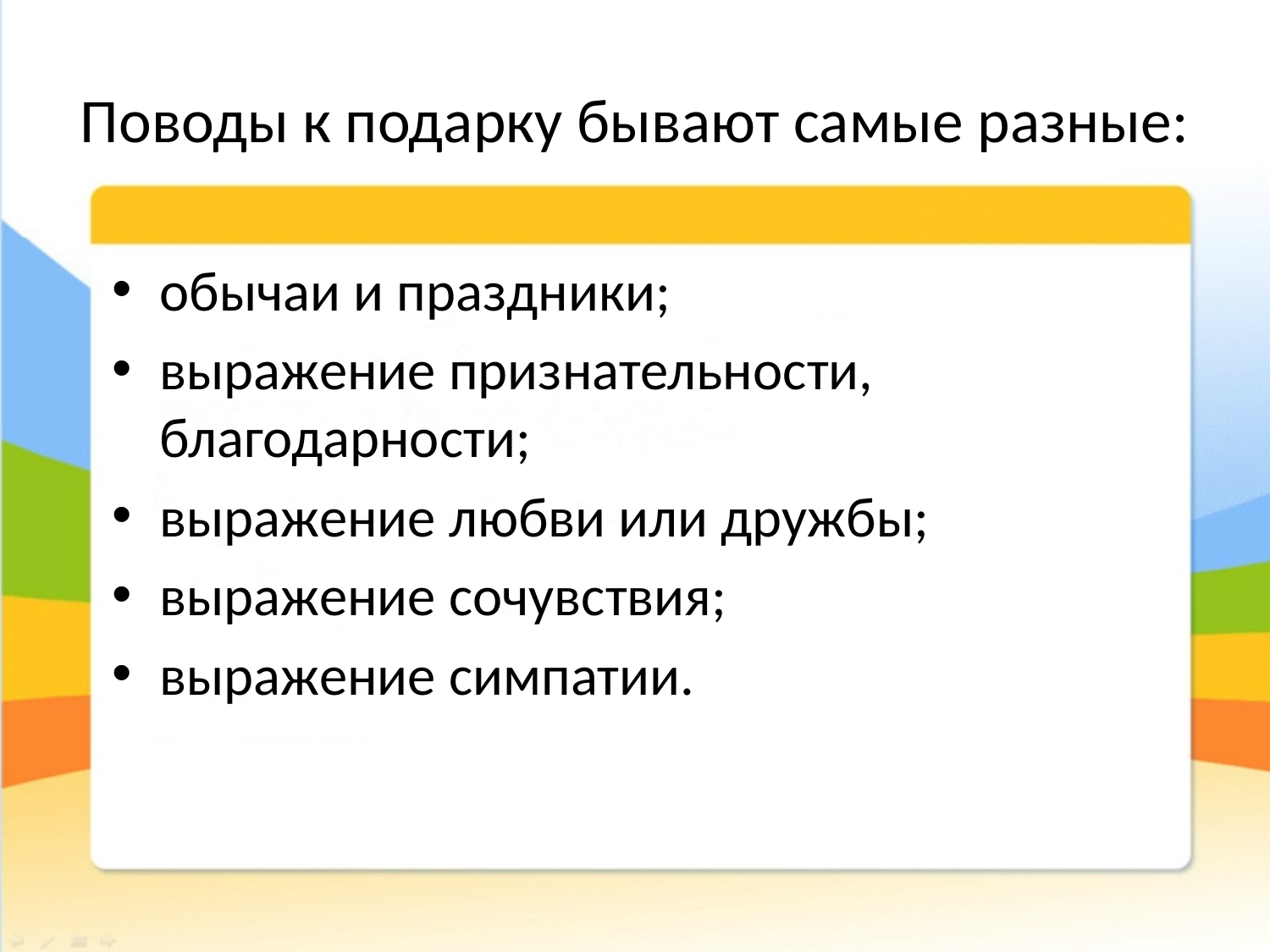

# Поводы к подарку бывают самые разные:
обычаи и праздники;
выражение признательности, благодарности;
выражение любви или дружбы;
выражение сочувствия;
выражение симпатии.